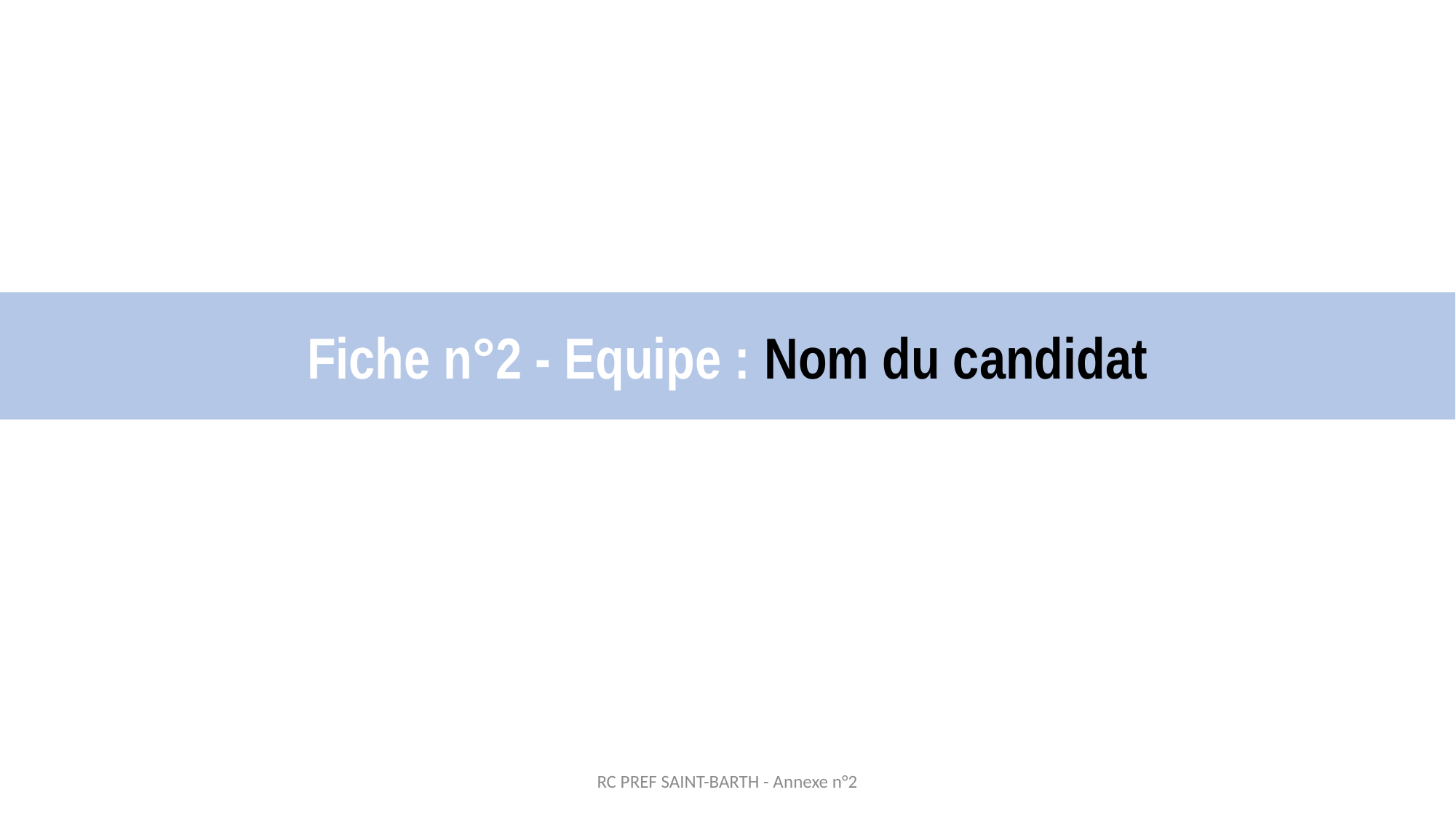

Fiche n°2 - Equipe : Nom du candidat
RC PREF SAINT-BARTH - Annexe n°2